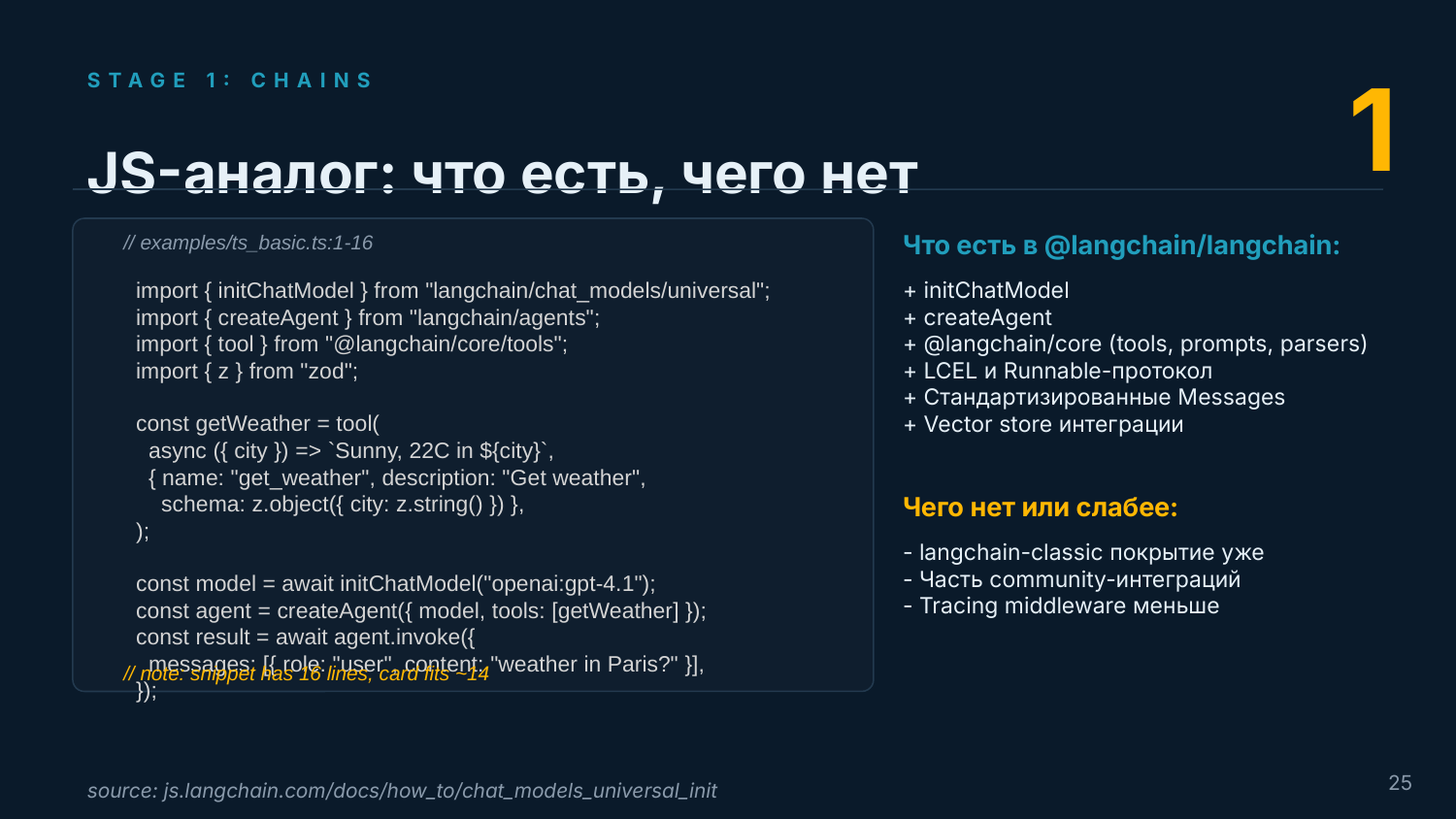

1
STAGE 1: CHAINS
JS-аналог: что есть, чего нет

Что есть в @langchain/langchain:
// examples/ts_basic.ts:1-16
  import { initChatModel } from "langchain/chat_models/universal";
  import { createAgent } from "langchain/agents";
  import { tool } from "@langchain/core/tools";
  import { z } from "zod";

  const getWeather = tool(
    async ({ city }) => `Sunny, 22C in ${city}`,
    { name: "get_weather", description: "Get weather",
      schema: z.object({ city: z.string() }) },
  );

  const model = await initChatModel("openai:gpt-4.1");
  const agent = createAgent({ model, tools: [getWeather] });
  const result = await agent.invoke({
    messages: [{ role: "user", content: "weather in Paris?" }],
  });

+ initChatModel
+ createAgent
+ @langchain/core (tools, prompts, parsers)
+ LCEL и Runnable-протокол
+ Стандартизированные Messages
+ Vector store интеграции

Чего нет или слабее:
- langchain-classic покрытие уже
- Часть community-интеграций
- Tracing middleware меньше

// note: snippet has 16 lines, card fits ~14
25
source: js.langchain.com/docs/how_to/chat_models_universal_init